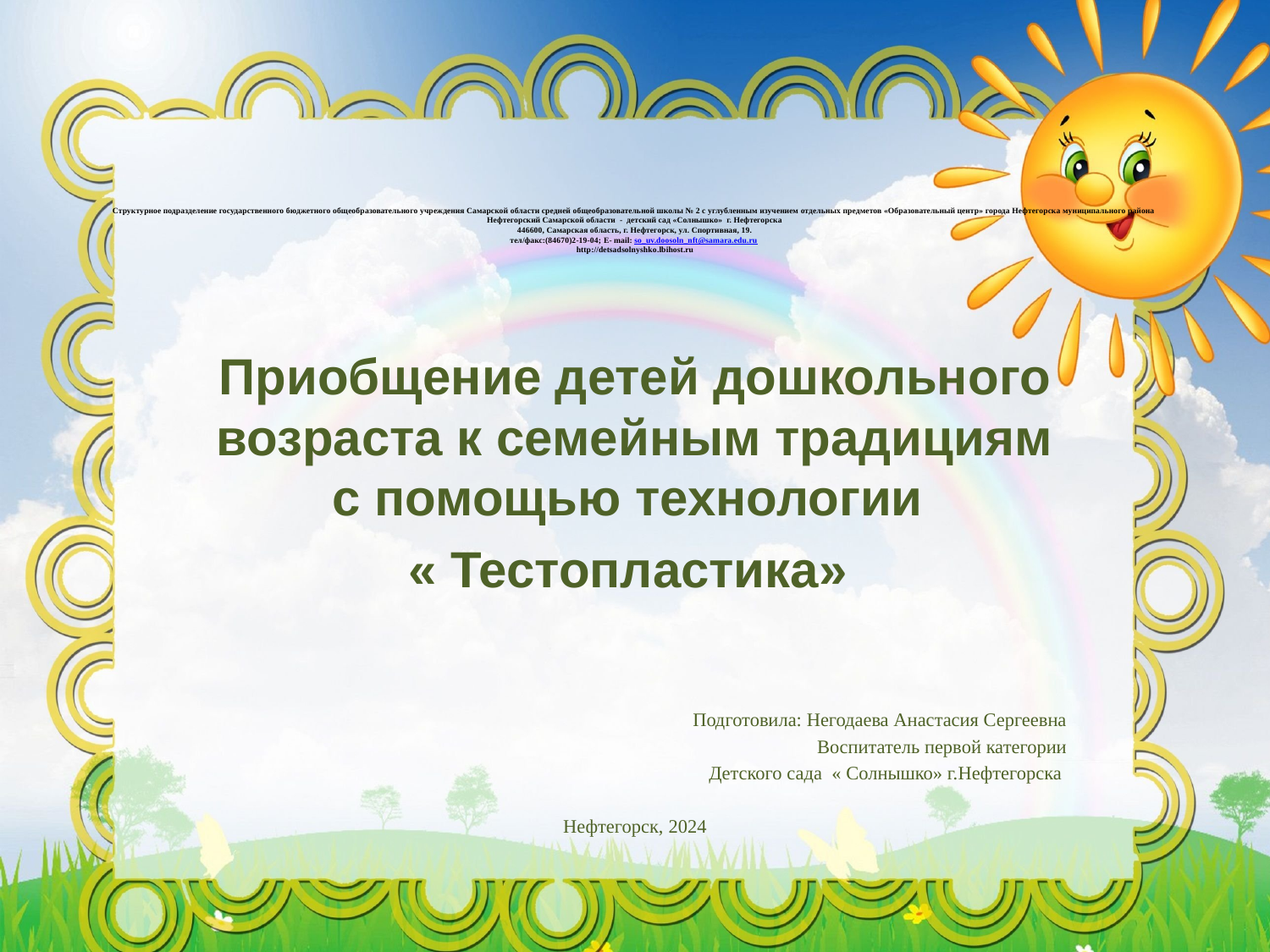

# Структурное подразделение государственного бюджетного общеобразовательного учреждения Самарской области средней общеобразовательной школы № 2 с углубленным изучением отдельных предметов «Образовательный центр» города Нефтегорска муниципального района Нефтегорский Самарской области  -  детский сад «Солнышко»  г. Нефтегорска 446600, Самарская область, г. Нефтегорск, ул. Спортивная, 19. тел/факс:(84670)2-19-04; E- mail: so_uv.doosoln_nft@samara.edu.ru http://detsadsolnyshko.lbihost.ru
Приобщение детей дошкольного возраста к семейным традициям с помощью технологии
« Тестопластика»

Подготовила: Негодаева Анастасия Сергеевна
Воспитатель первой категории
Детского сада  « Солнышко» г.Нефтегорска

Нефтегорск, 2024